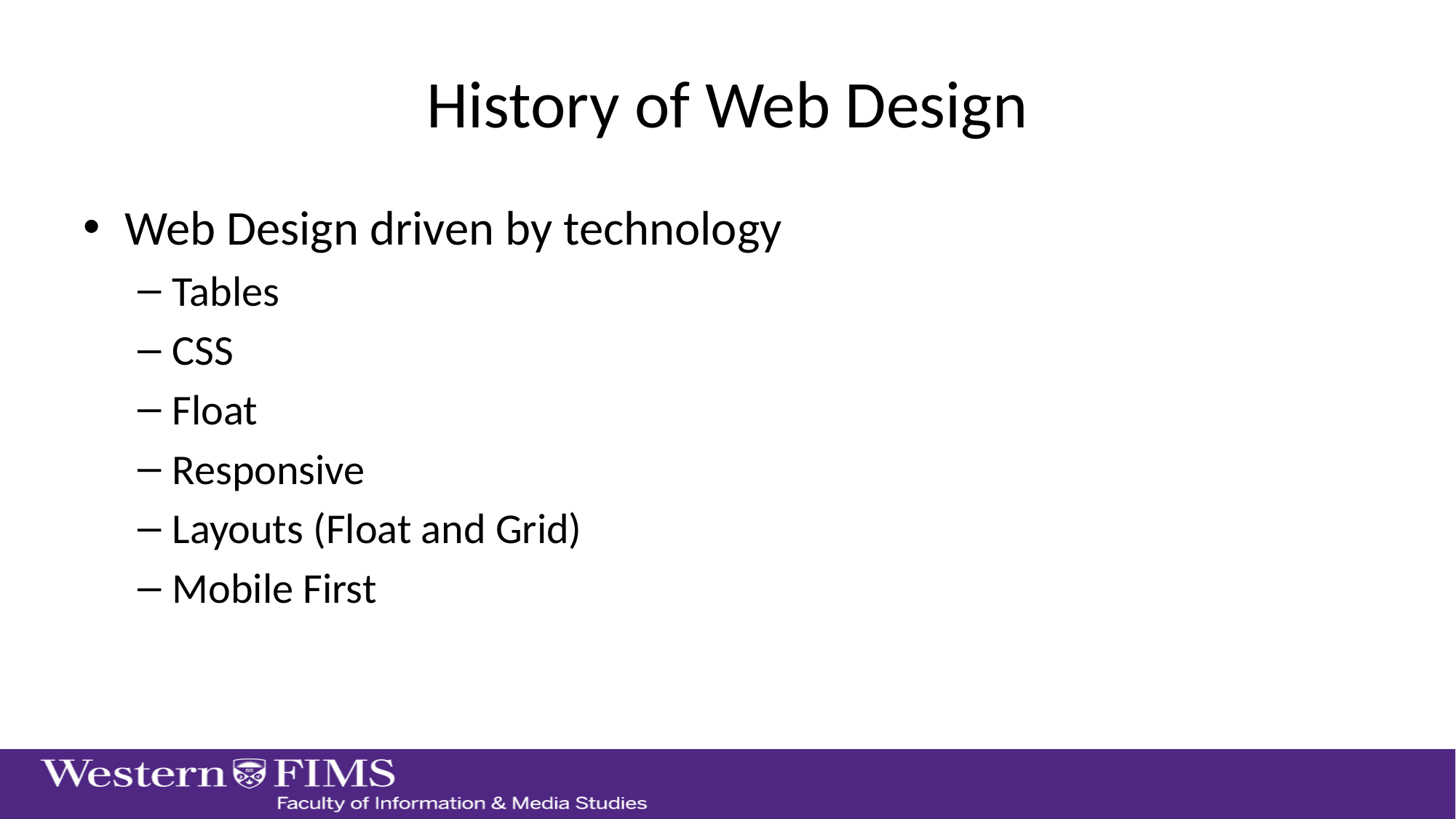

# History of Web Design
Web Design driven by technology
Tables
CSS
Float
Responsive
Layouts (Float and Grid)
Mobile First